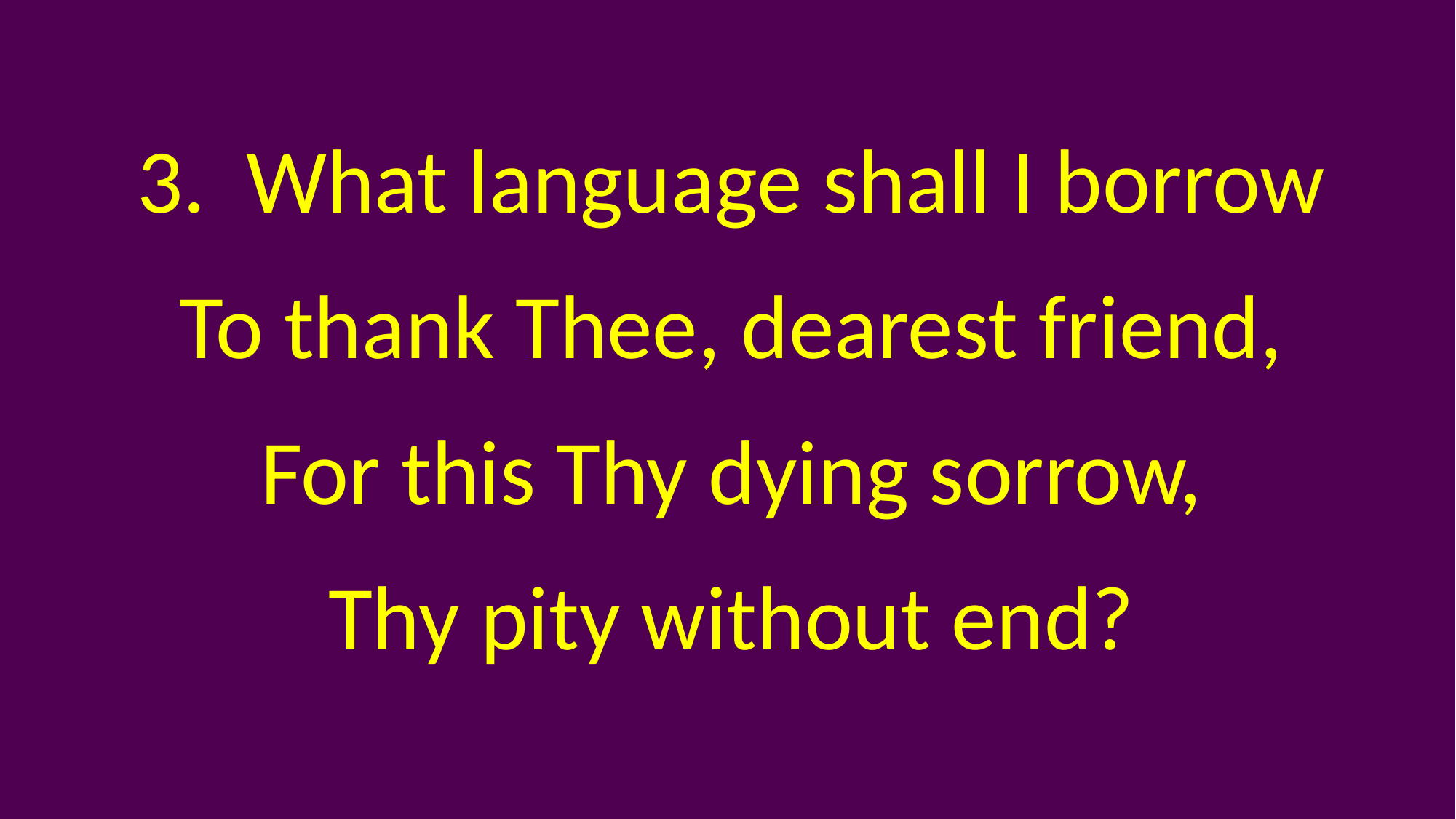

3.	What language shall I borrow
To thank Thee, dearest friend,
For this Thy dying sorrow,
Thy pity without end?